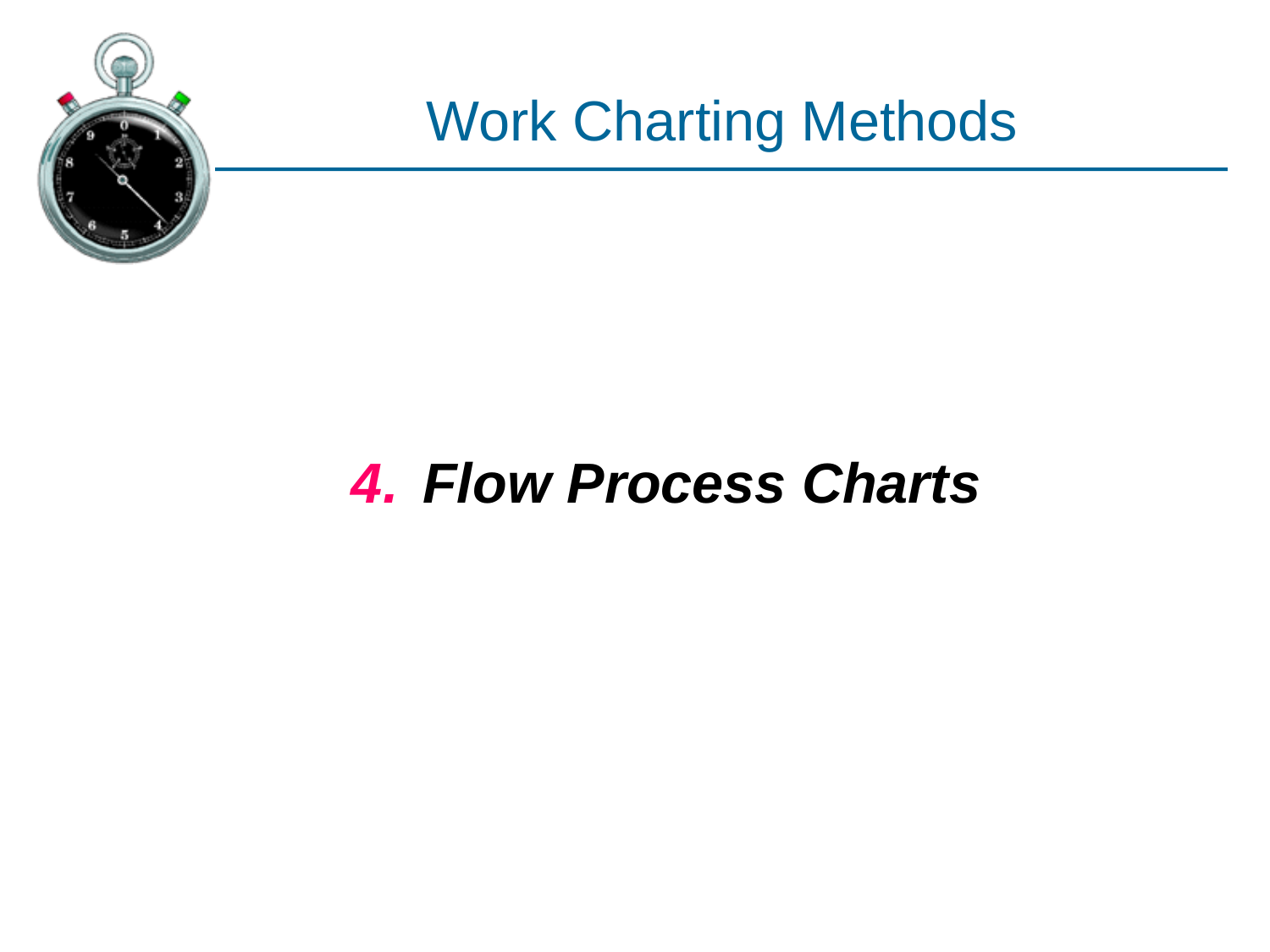

# Work Charting Methods

Flow Process Charts